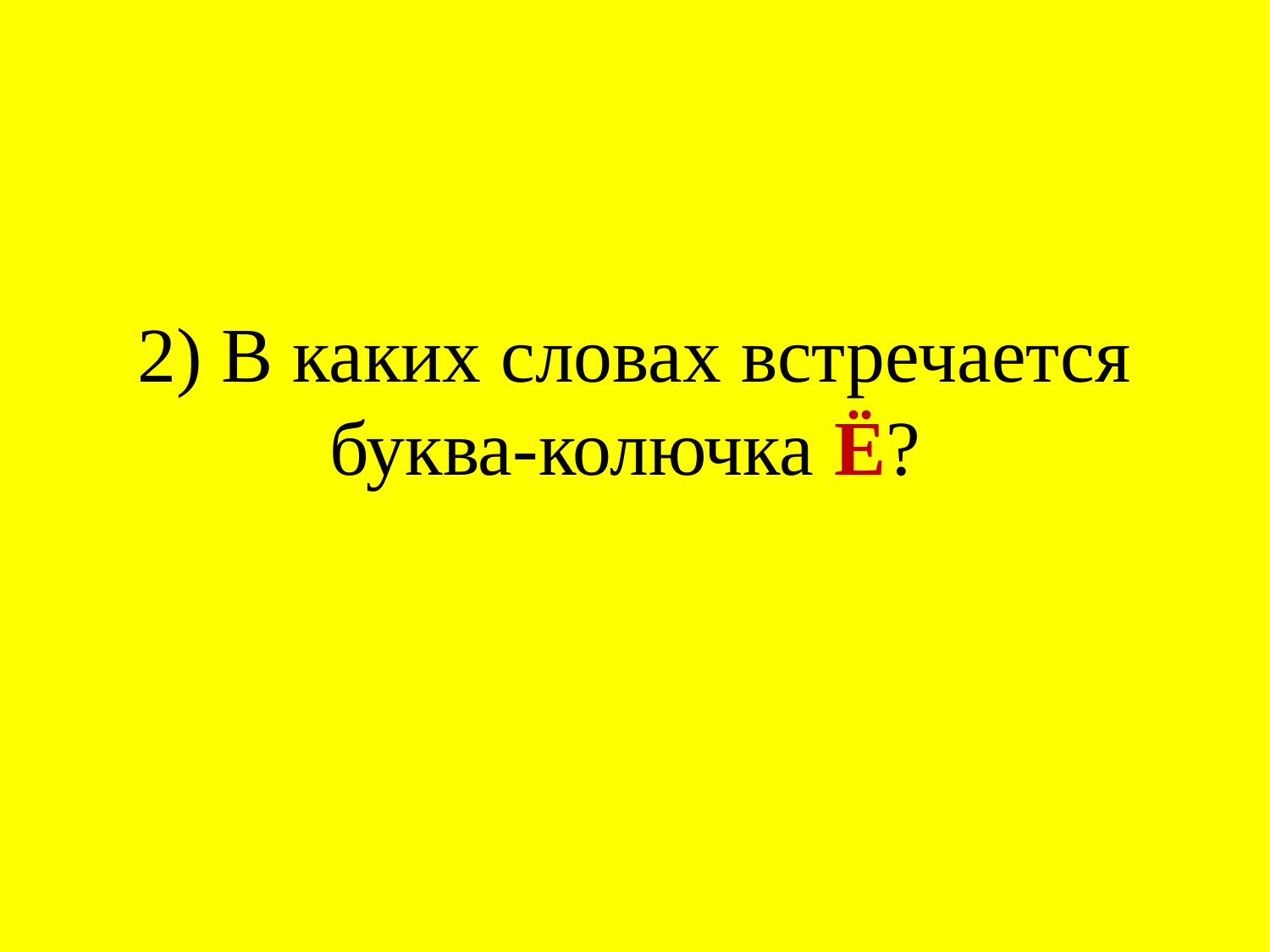

# 2) В каких словах встречается буква-колючка Ё?